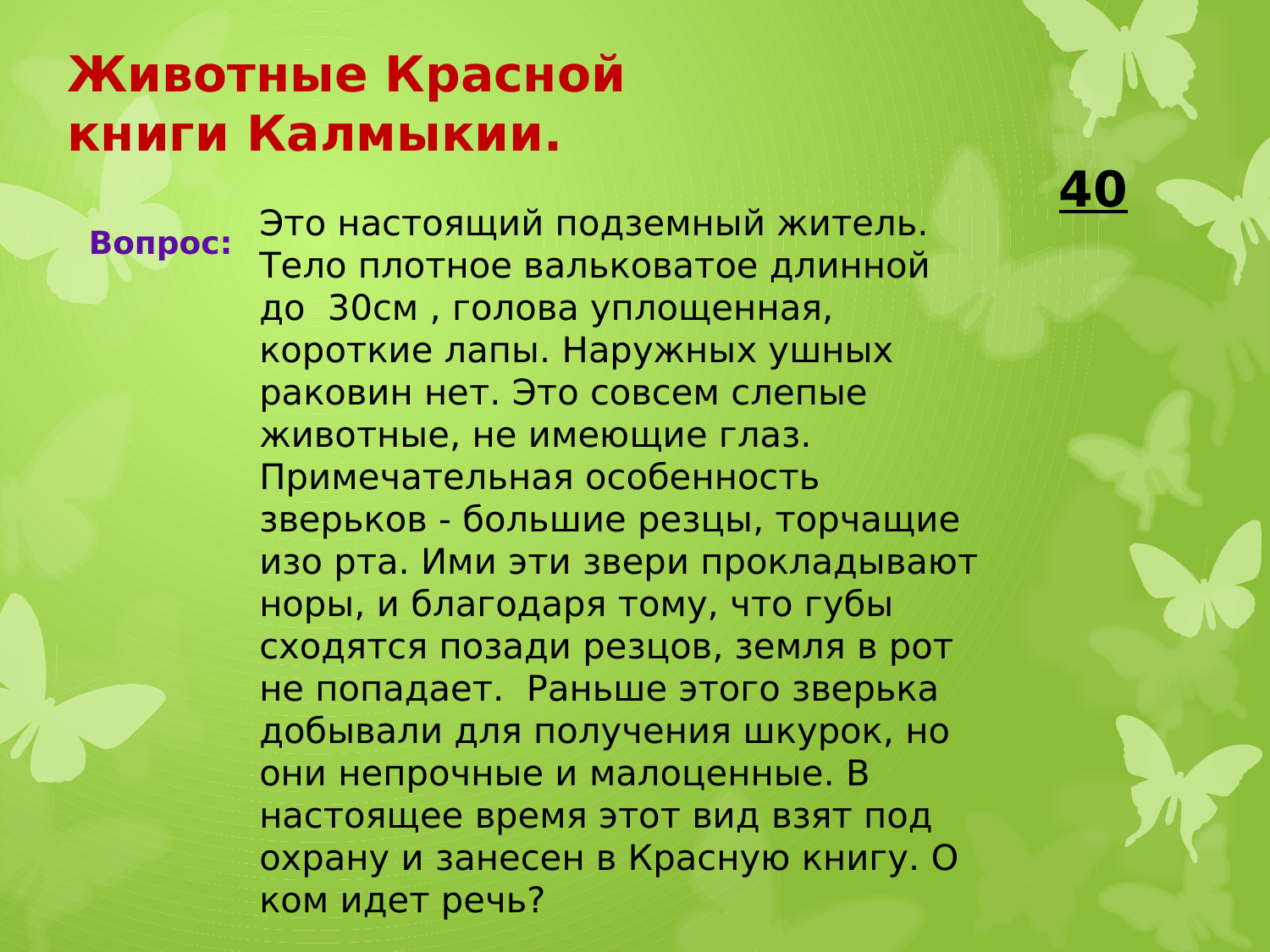

Животные Красной книги Калмыкии.
40
Это настоящий подземный житель. Тело плотное вальковатое длинной до  30см , голова уплощенная, короткие лапы. Наружных ушных раковин нет. Это совсем слепые животные, не имеющие глаз. Примечательная особенность зверьков - большие резцы, торчащие изо рта. Ими эти звери прокладывают норы, и благодаря тому, что губы сходятся позади резцов, земля в рот не попадает.  Раньше этого зверька добывали для получения шкурок, но они непрочные и малоценные. В настоящее время этот вид взят под охрану и занесен в Красную книгу. О ком идет речь?
Вопрос: